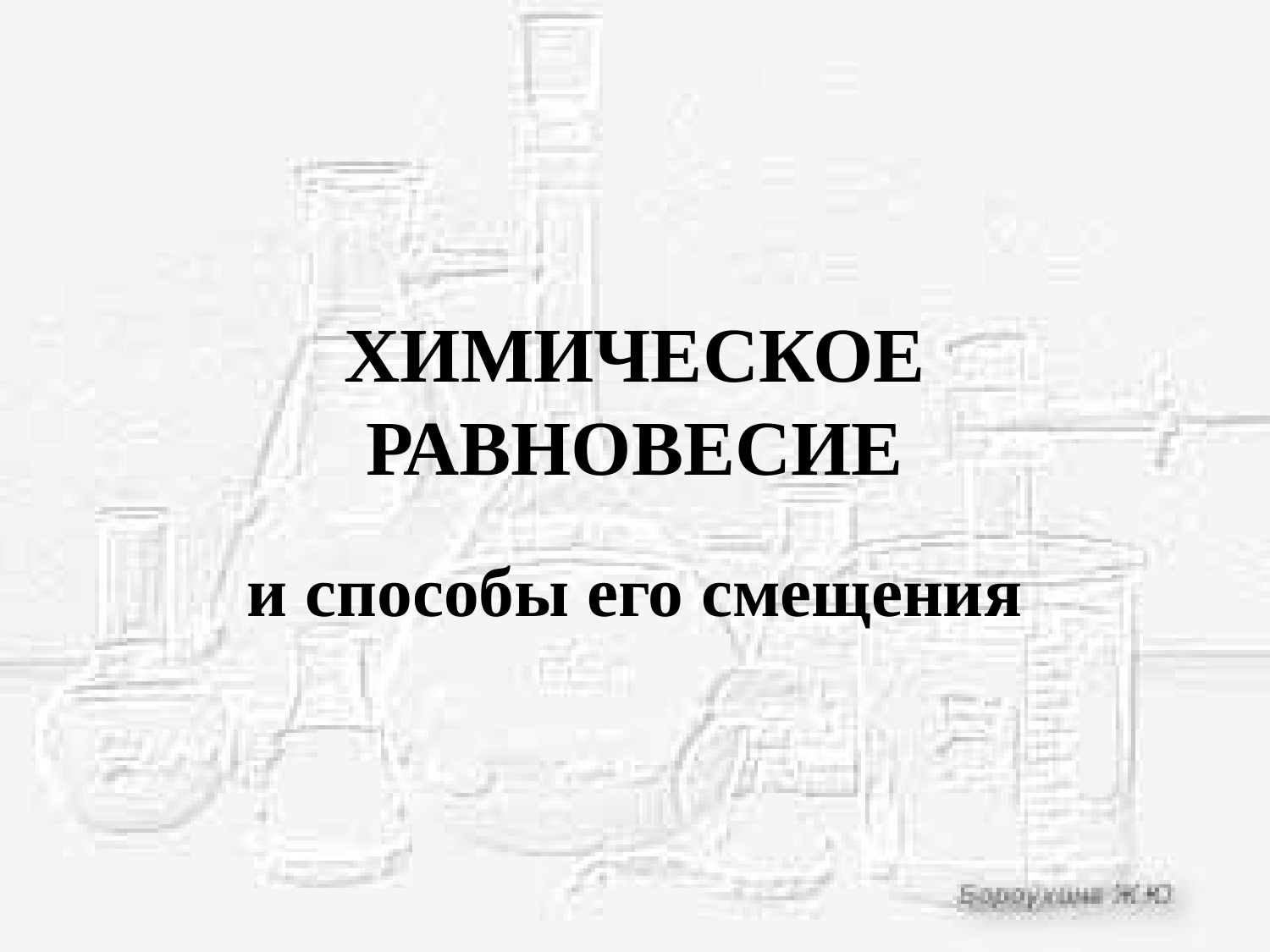

# ХИМИЧЕСКОЕ РАВНОВЕСИЕ
и способы его смещения